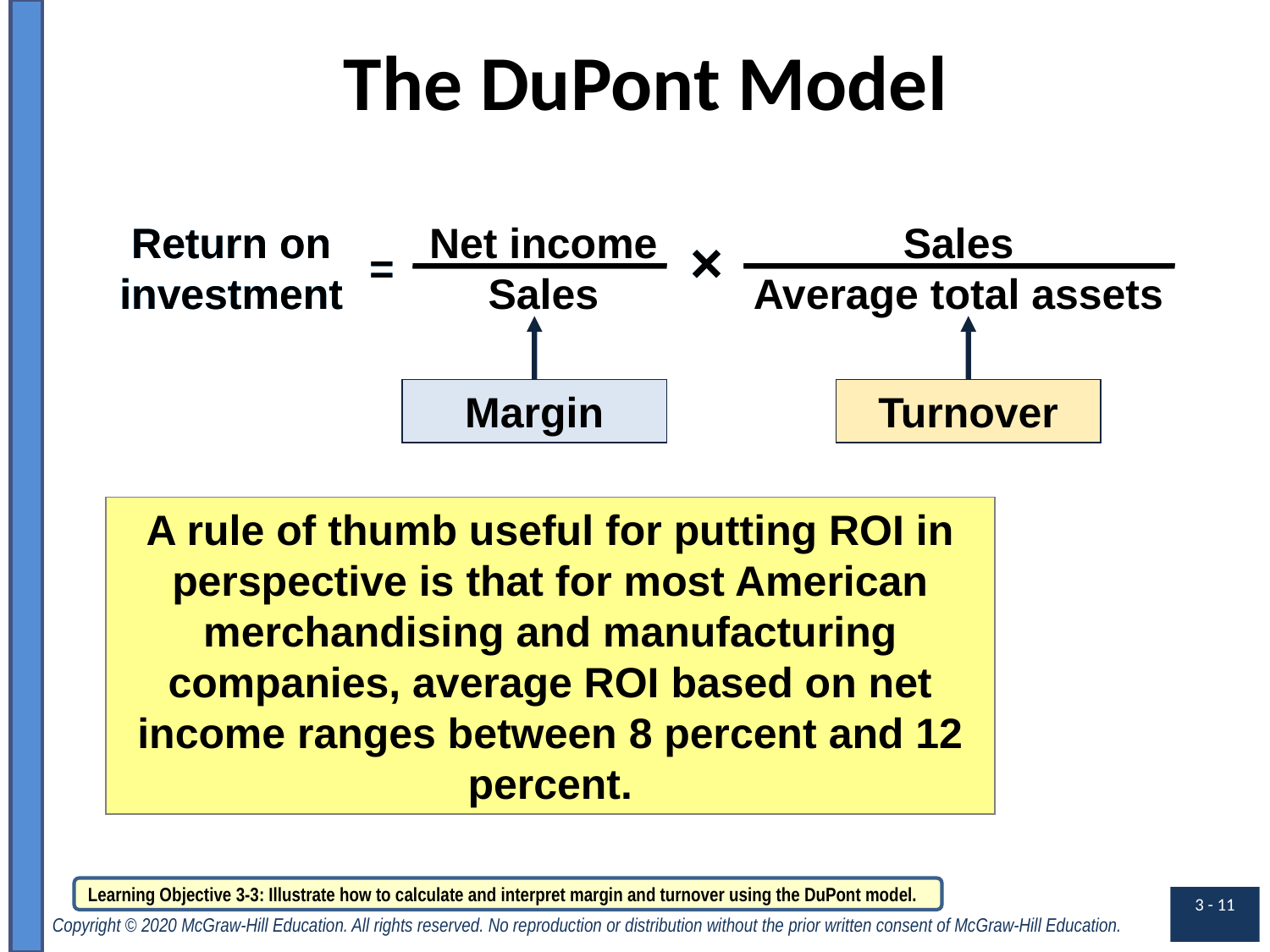

# The DuPont Model
 Return on
investment
    Net income
Sales
    Sales
Average total assets
×
=

 Return on
investment
×
=

Margin
Turnover
A rule of thumb useful for putting ROI in perspective is that for most American merchandising and manufacturing companies, average ROI based on net income ranges between 8 percent and 12 percent.
Learning Objective 3-3: Illustrate how to calculate and interpret margin and turnover using the DuPont model.